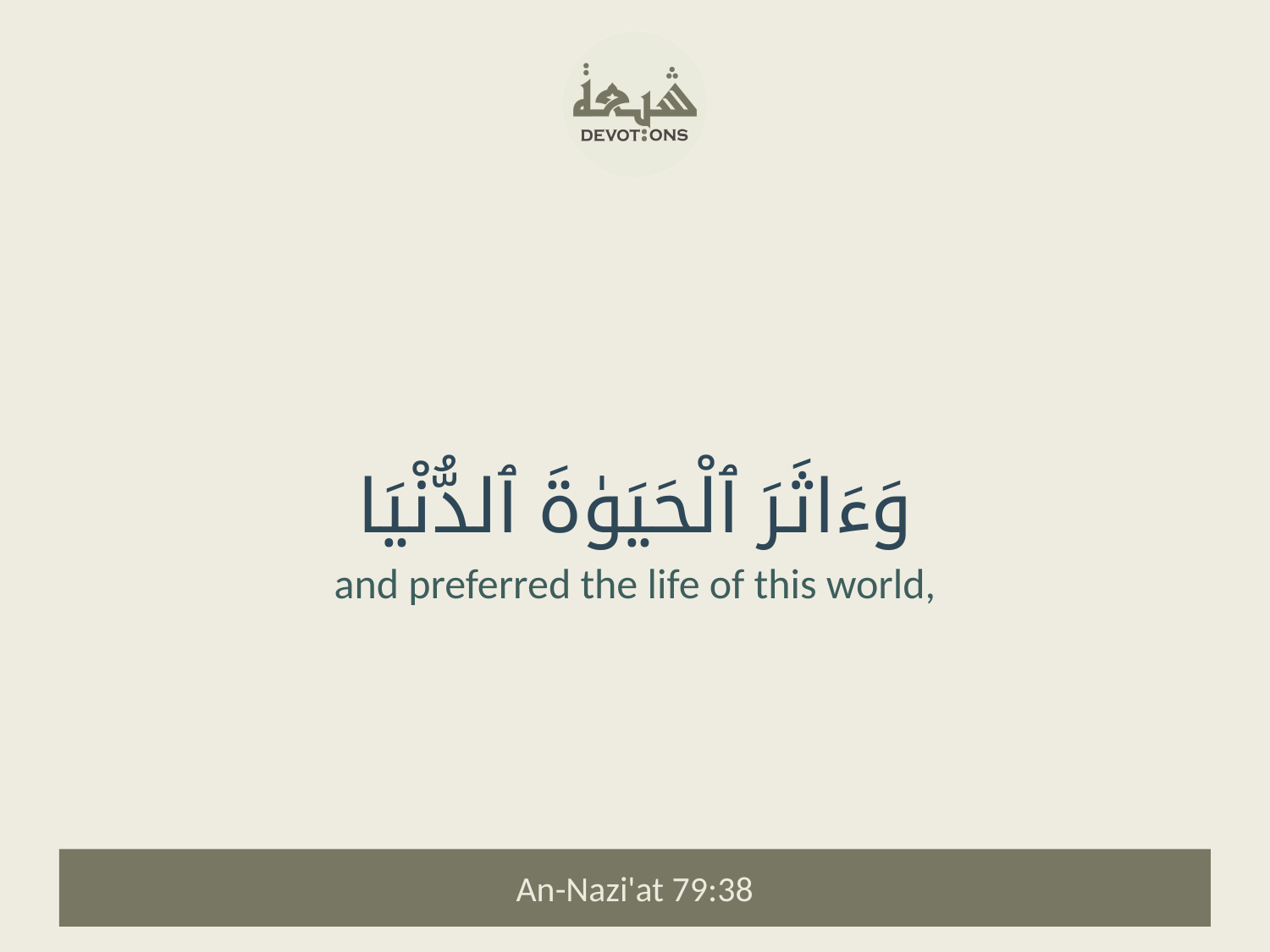

وَءَاثَرَ ٱلْحَيَوٰةَ ٱلدُّنْيَا
and preferred the life of this world,
An-Nazi'at 79:38